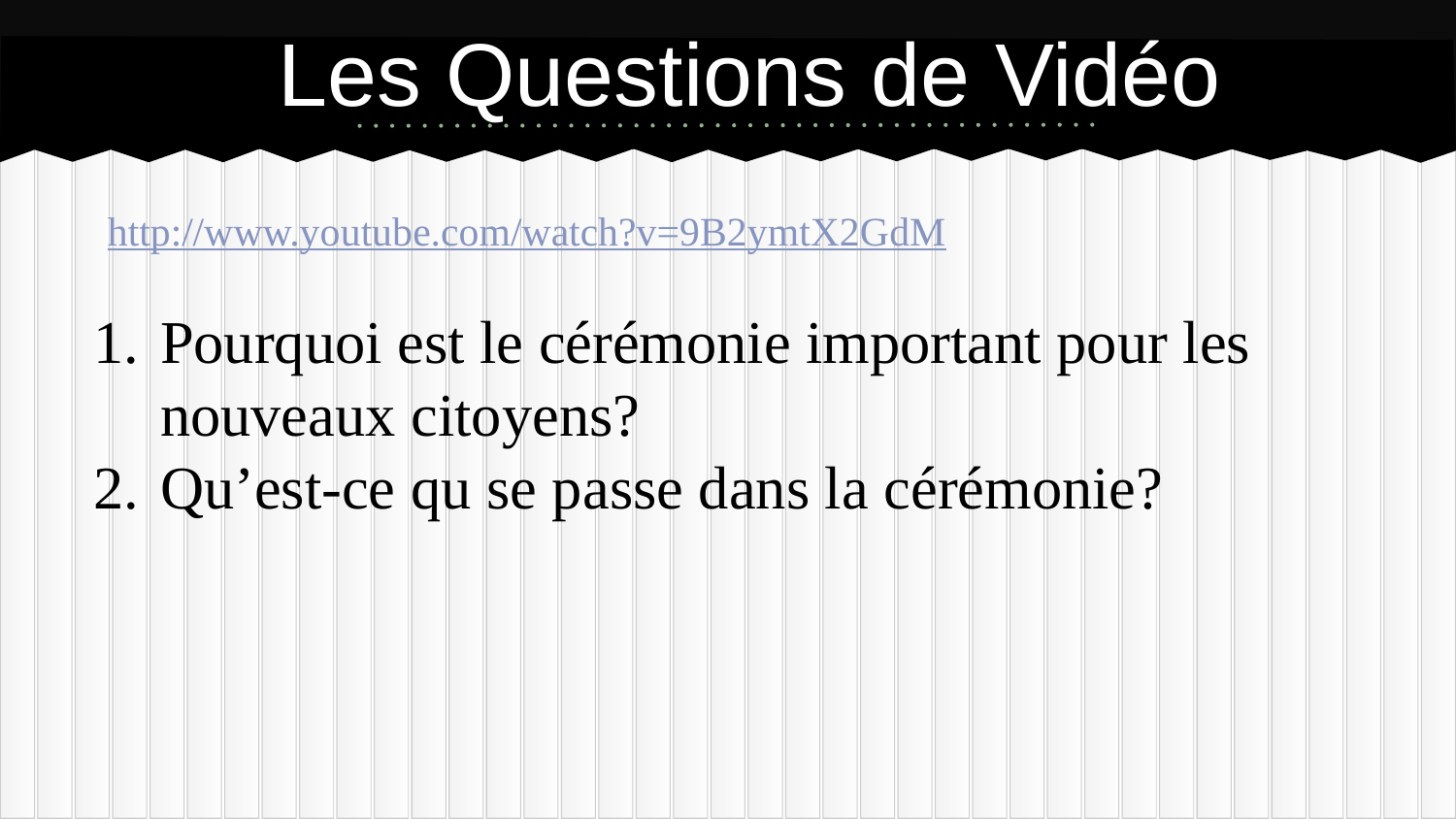

# Les Questions de Vidéo
http://www.youtube.com/watch?v=9B2ymtX2GdM

Pourquoi est le cérémonie important pour les nouveaux citoyens?
Qu’est-ce qu se passe dans la cérémonie?